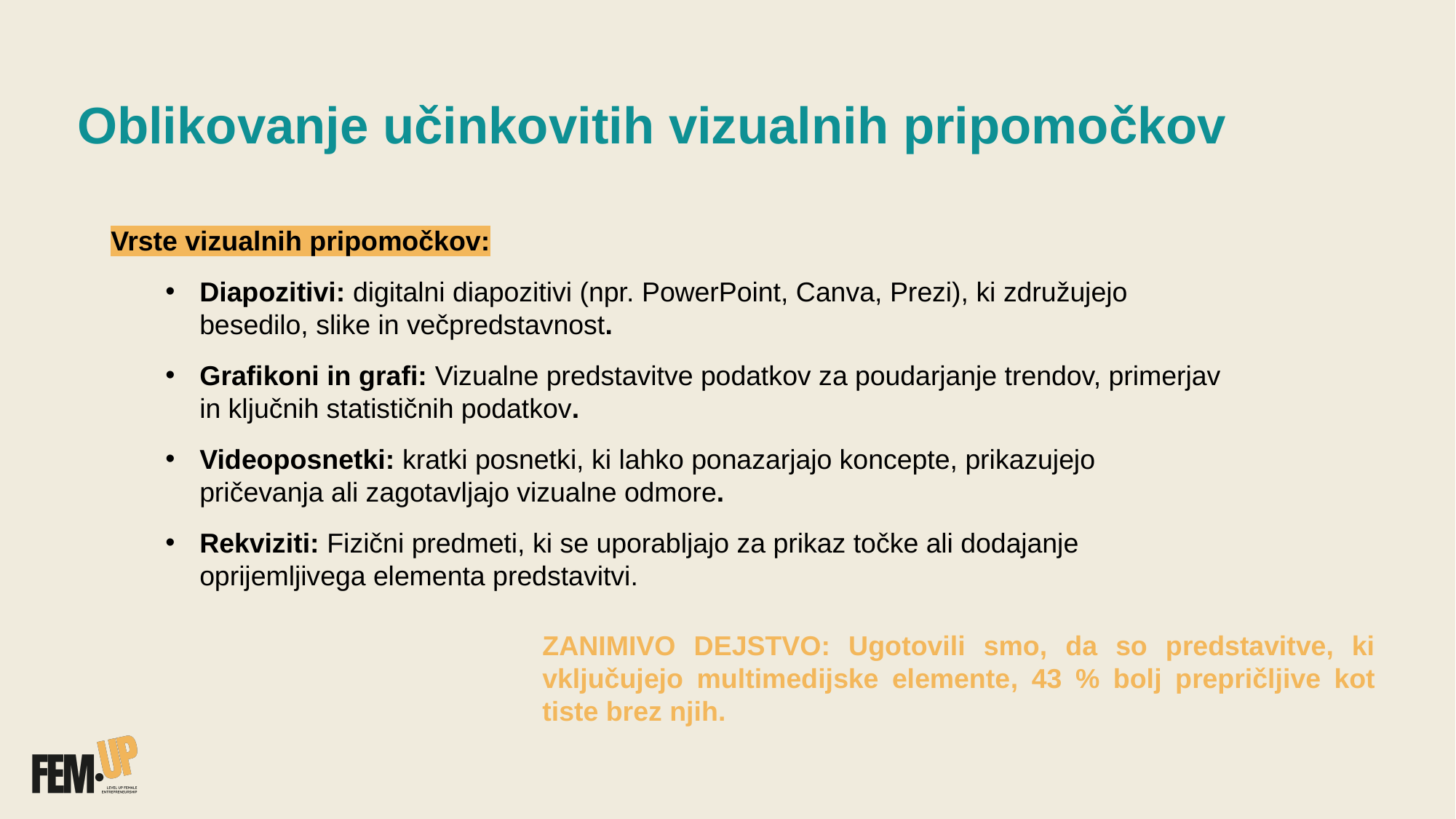

# Oblikovanje učinkovitih vizualnih pripomočkov
Vrste vizualnih pripomočkov:
Diapozitivi: digitalni diapozitivi (npr. PowerPoint, Canva, Prezi), ki združujejo besedilo, slike in večpredstavnost.
Grafikoni in grafi: Vizualne predstavitve podatkov za poudarjanje trendov, primerjav in ključnih statističnih podatkov.
Videoposnetki: kratki posnetki, ki lahko ponazarjajo koncepte, prikazujejo pričevanja ali zagotavljajo vizualne odmore.
Rekviziti: Fizični predmeti, ki se uporabljajo za prikaz točke ali dodajanje oprijemljivega elementa predstavitvi.

ZANIMIVO DEJSTVO: Ugotovili smo, da so predstavitve, ki vključujejo multimedijske elemente, 43 % bolj prepričljive kot tiste brez njih.